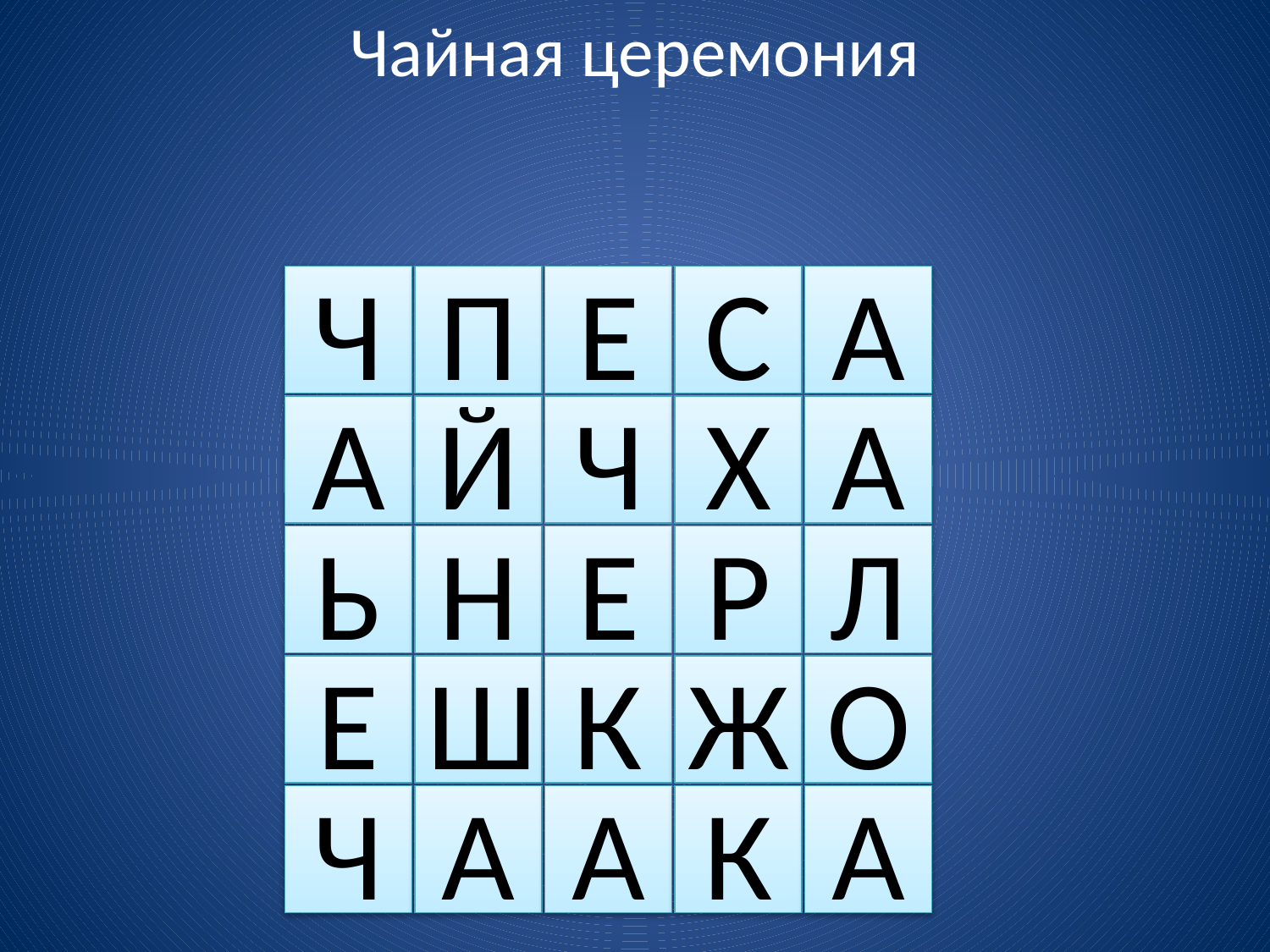

Чайная церемония
Ч
П
Е
С
А
А
Й
Ч
Х
А
Ь
Н
Е
Р
Л
Е
Ш
К
Ж
О
Ч
А
А
К
А